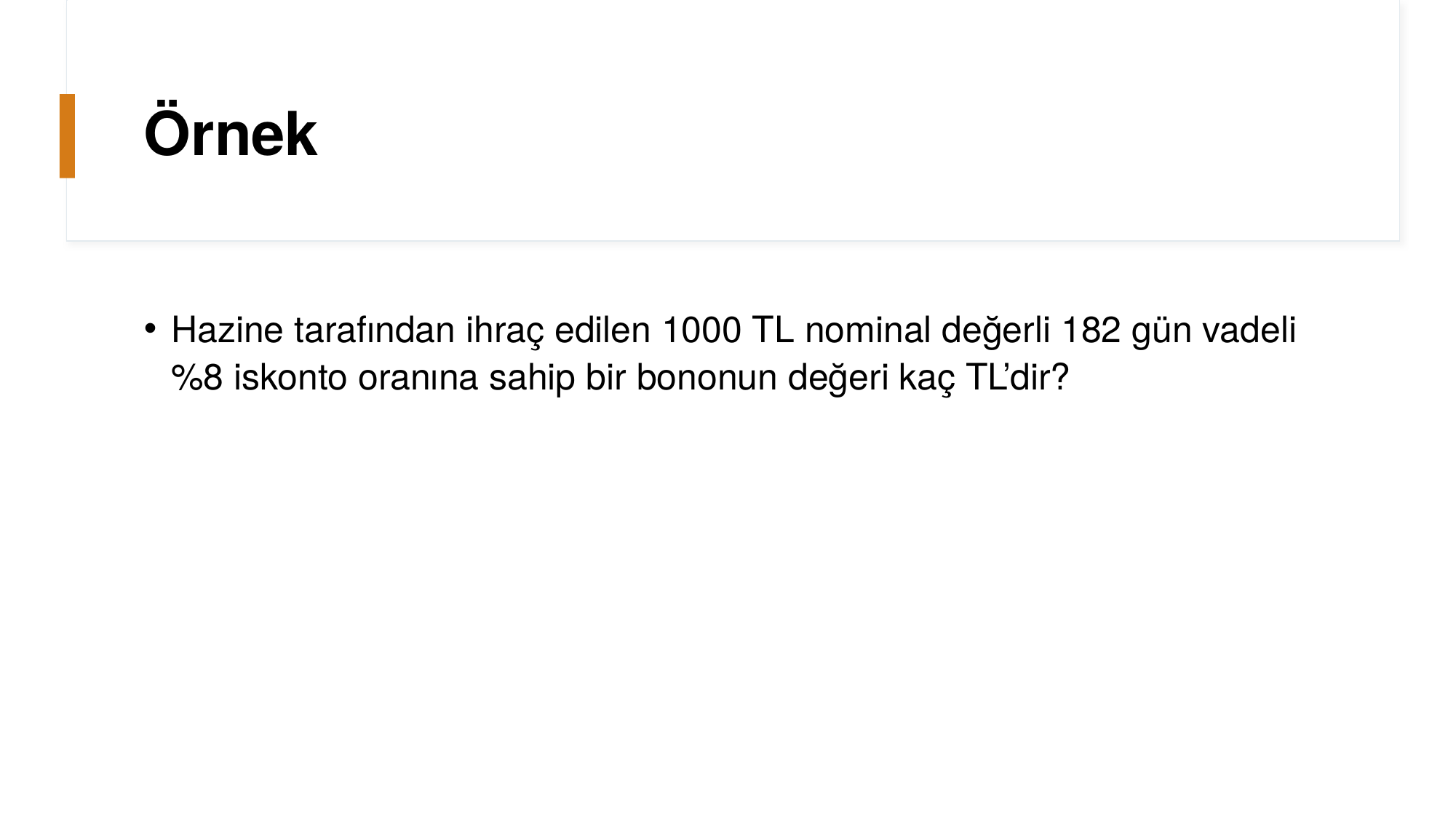

# Örnek
Hazine tarafından ihraç edilen 1000 TL nominal değerli 182 gün vadeli %8 iskonto oranına sahip bir bononun değeri kaç TL’dir?